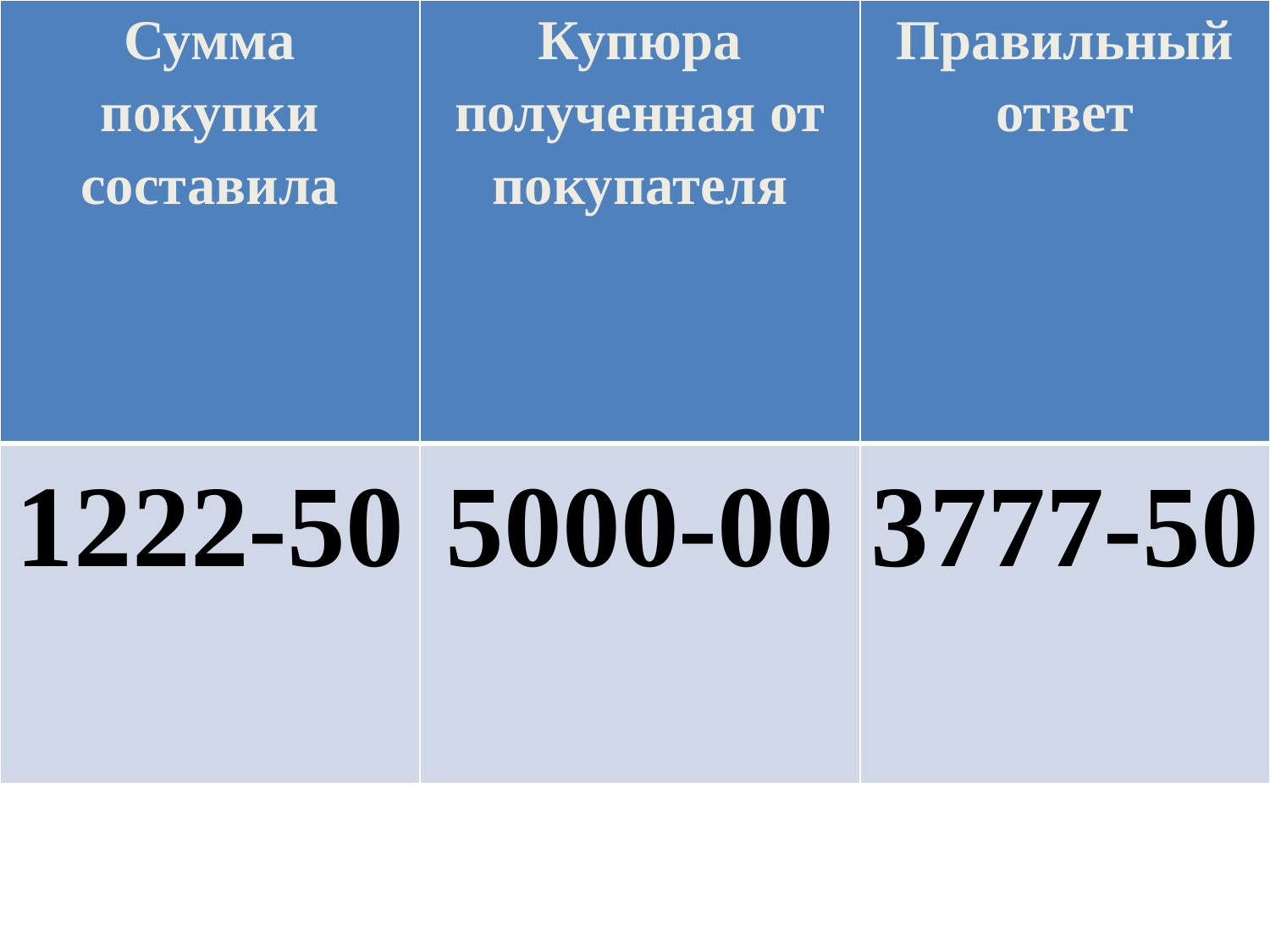

| Сумма покупки составила | Купюра полученная от покупателя | Правильный ответ |
| --- | --- | --- |
| 1222-50 | 5000-00 | 3777-50 |
#